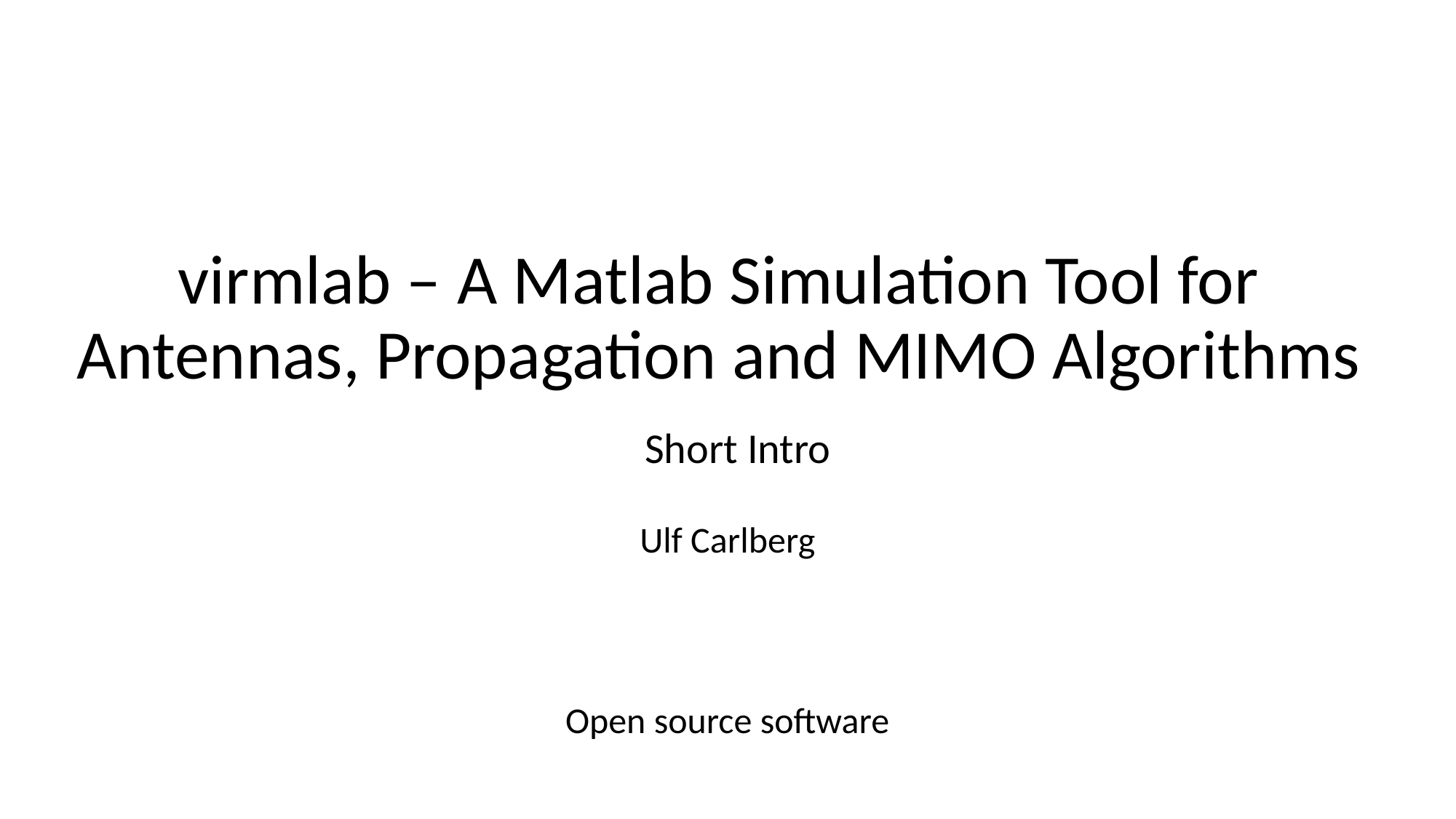

# virmlab – A Matlab Simulation Tool for Antennas, Propagation and MIMO Algorithms
Short Intro
Ulf Carlberg
Open source software